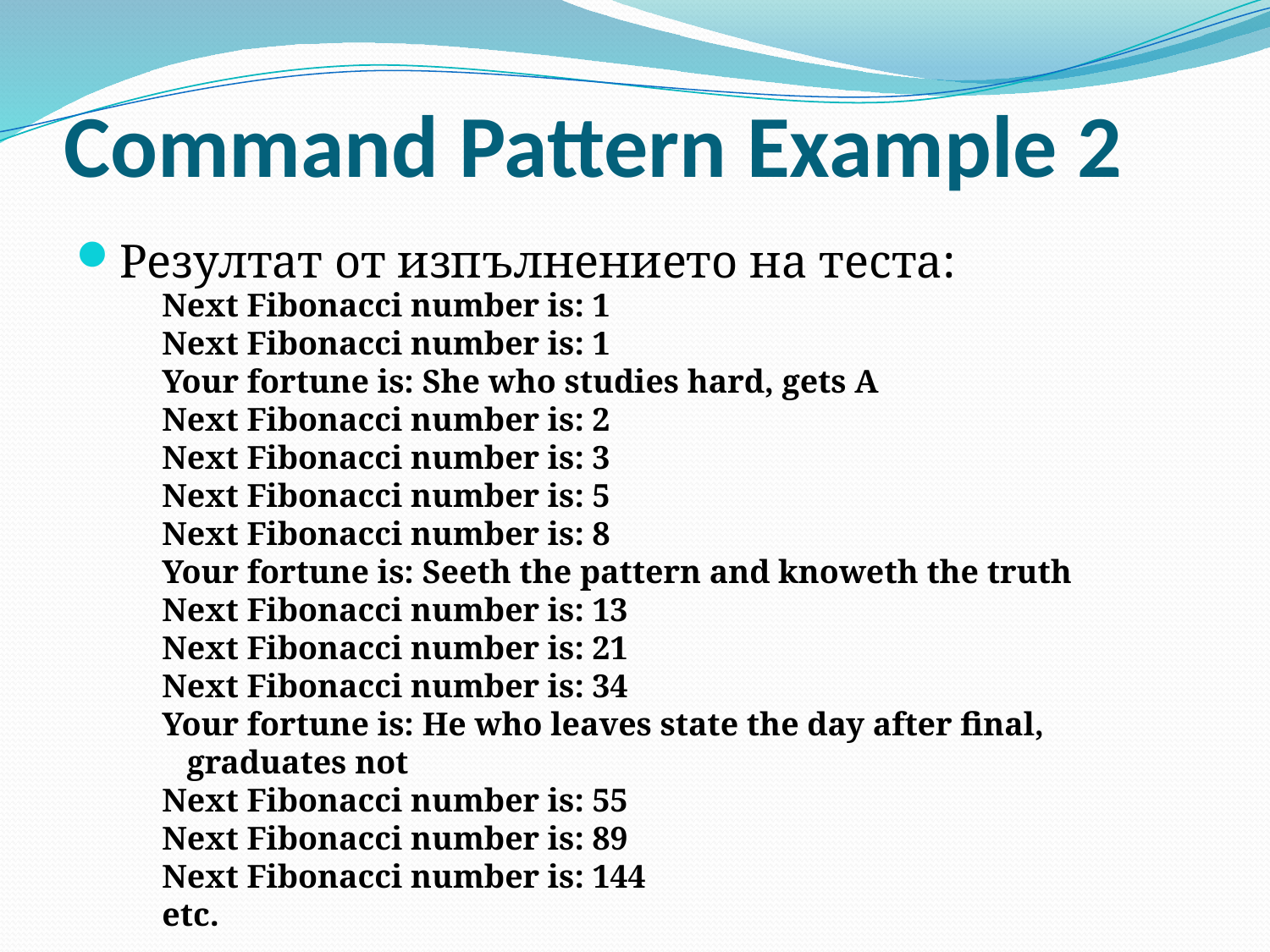

# Command Pattern Example 2
Резултат от изпълнението на теста:
   Next Fibonacci number is: 1
   Next Fibonacci number is: 1
   Your fortune is: She who studies hard, gets A
   Next Fibonacci number is: 2
   Next Fibonacci number is: 3
   Next Fibonacci number is: 5
   Next Fibonacci number is: 8
   Your fortune is: Seeth the pattern and knoweth the truth
   Next Fibonacci number is: 13
   Next Fibonacci number is: 21
   Next Fibonacci number is: 34
   Your fortune is: He who leaves state the day after final,
      graduates not
   Next Fibonacci number is: 55
   Next Fibonacci number is: 89
   Next Fibonacci number is: 144
   etc.